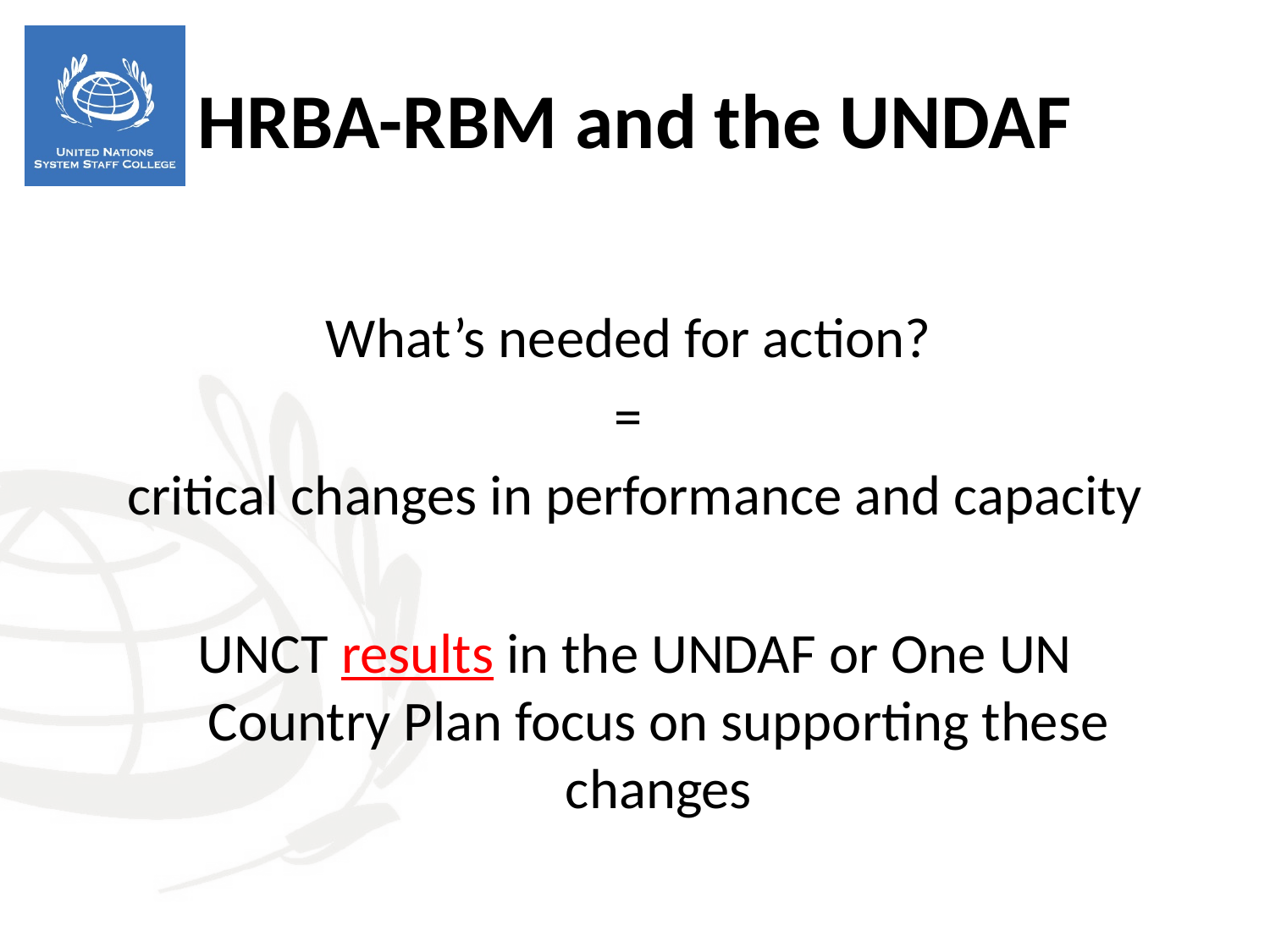

HRBA-RBM and the UNDAF
What’s needed for action?
=
critical changes in performance and capacity

UNCT results in the UNDAF or One UN Country Plan focus on supporting these changes